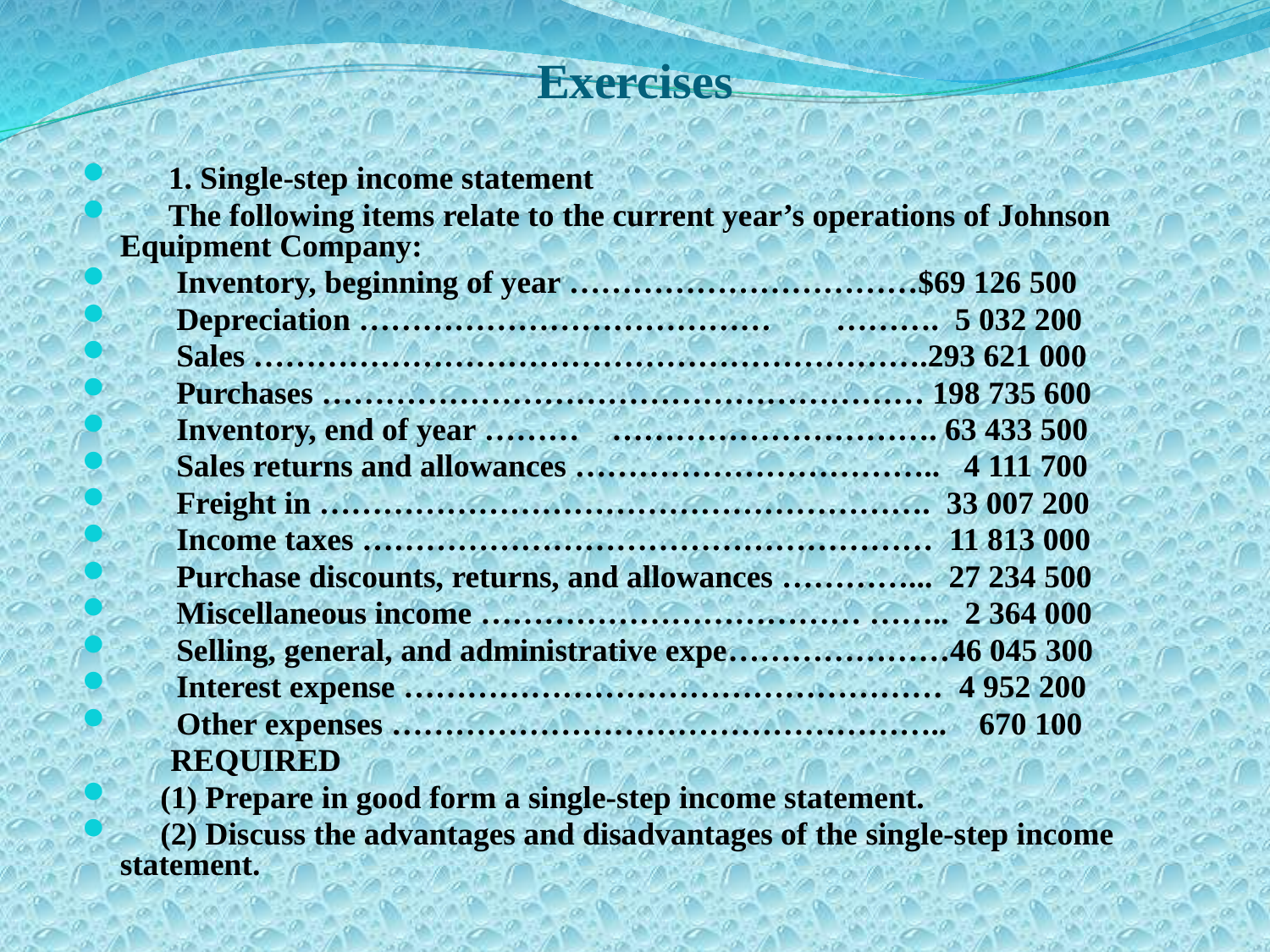

Exercises
      1. Single-step income statement
      The following items relate to the current year’s operations of Johnson Equipment Company:
       Inventory, beginning of year ……………………………$69 126 500
       Depreciation …………………………………        ……….  5 032 200
       Sales ……………………………………………………….293 621 000
       Purchases ………………………………………………… 198 735 600
       Inventory, end of year ………    …………………………. 63 433 500
       Sales returns and allowances ……………………………..   4 111 700
       Freight in ………………………………………………….  33 007 200
       Income taxes ………………………………………………  11 813 000
       Purchase discounts, returns, and allowances …………...  27 234 500
       Miscellaneous income ……………………………… ……..  2 364 000
       Selling, general, and administrative expe…………………46 045 300
       Interest expense ……………………………………………  4 952 200
       Other expenses ……………………………………………..    670 100
           REQUIRED
     (1) Prepare in good form a single-step income statement.
     (2) Discuss the advantages and disadvantages of the single-step income statement.